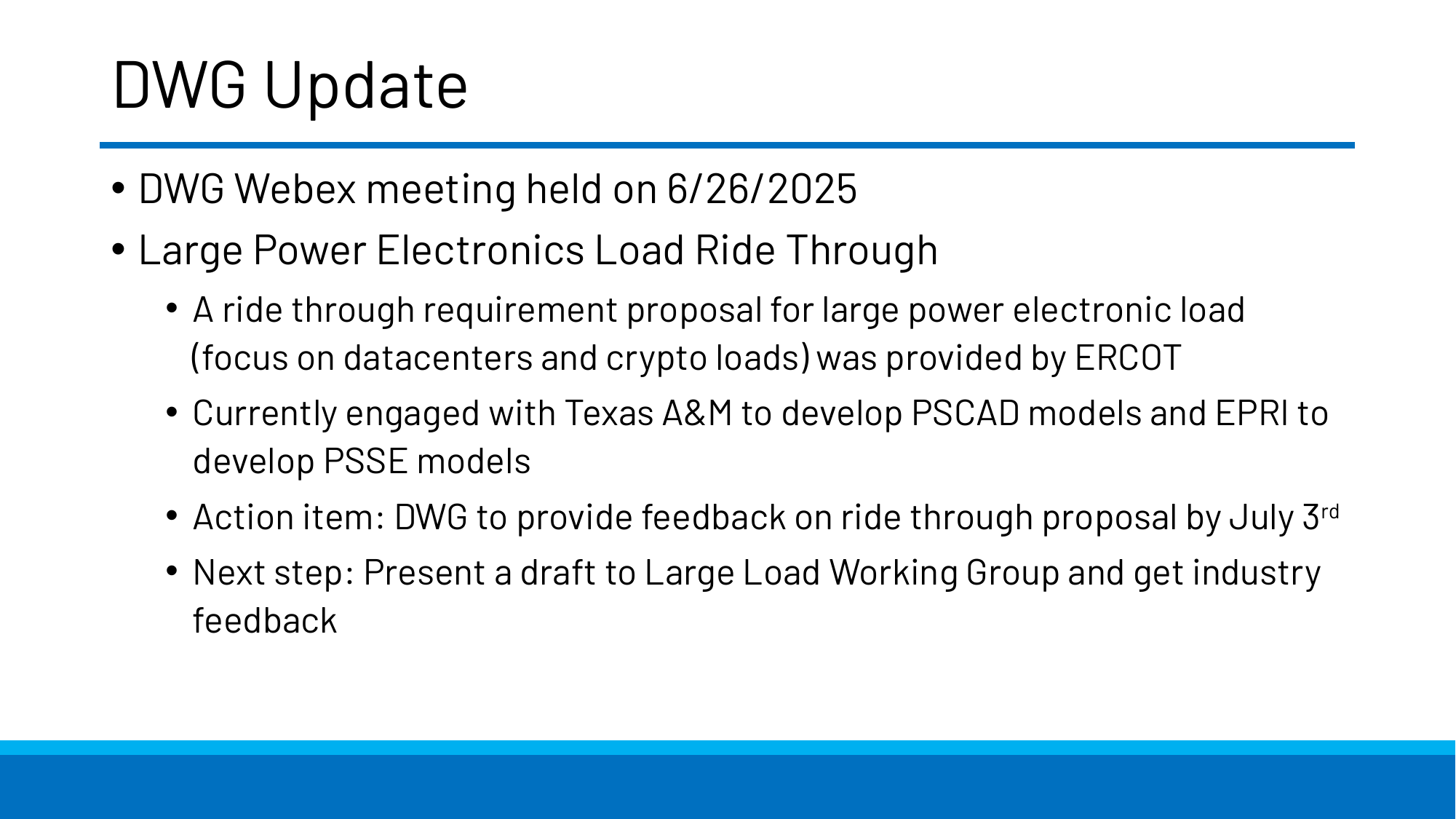

# DWG Update
DWG Webex meeting held on 6/26/2025
Large Power Electronics Load Ride Through
A ride through requirement proposal for large power electronic load (focus on datacenters and crypto loads) was provided by ERCOT
Currently engaged with Texas A&M to develop PSCAD models and EPRI to develop PSSE models
Action item: DWG to provide feedback on ride through proposal by July 3rd
Next step: Present a draft to Large Load Working Group and get industry feedback